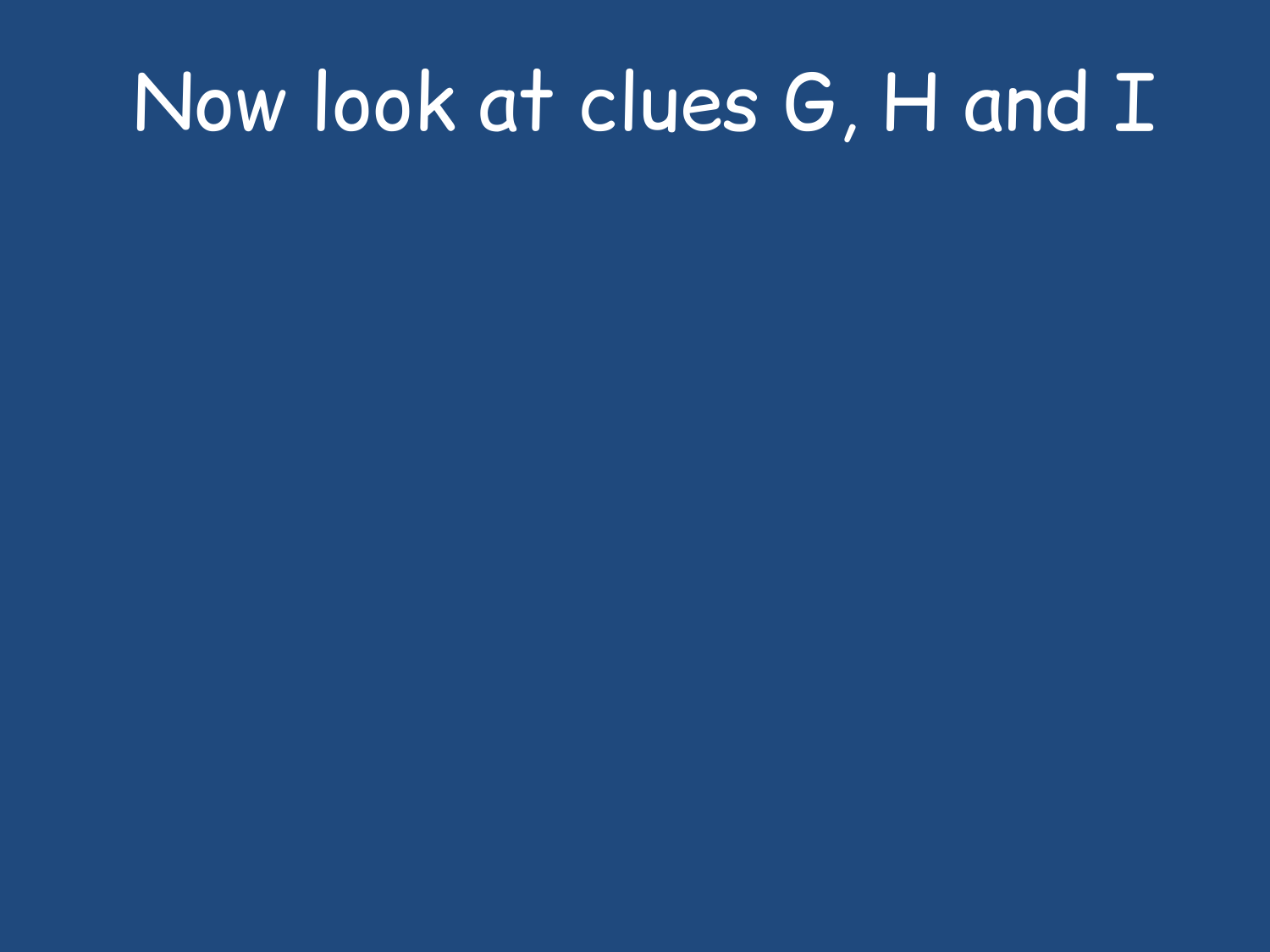

Now look at clues G, H and I